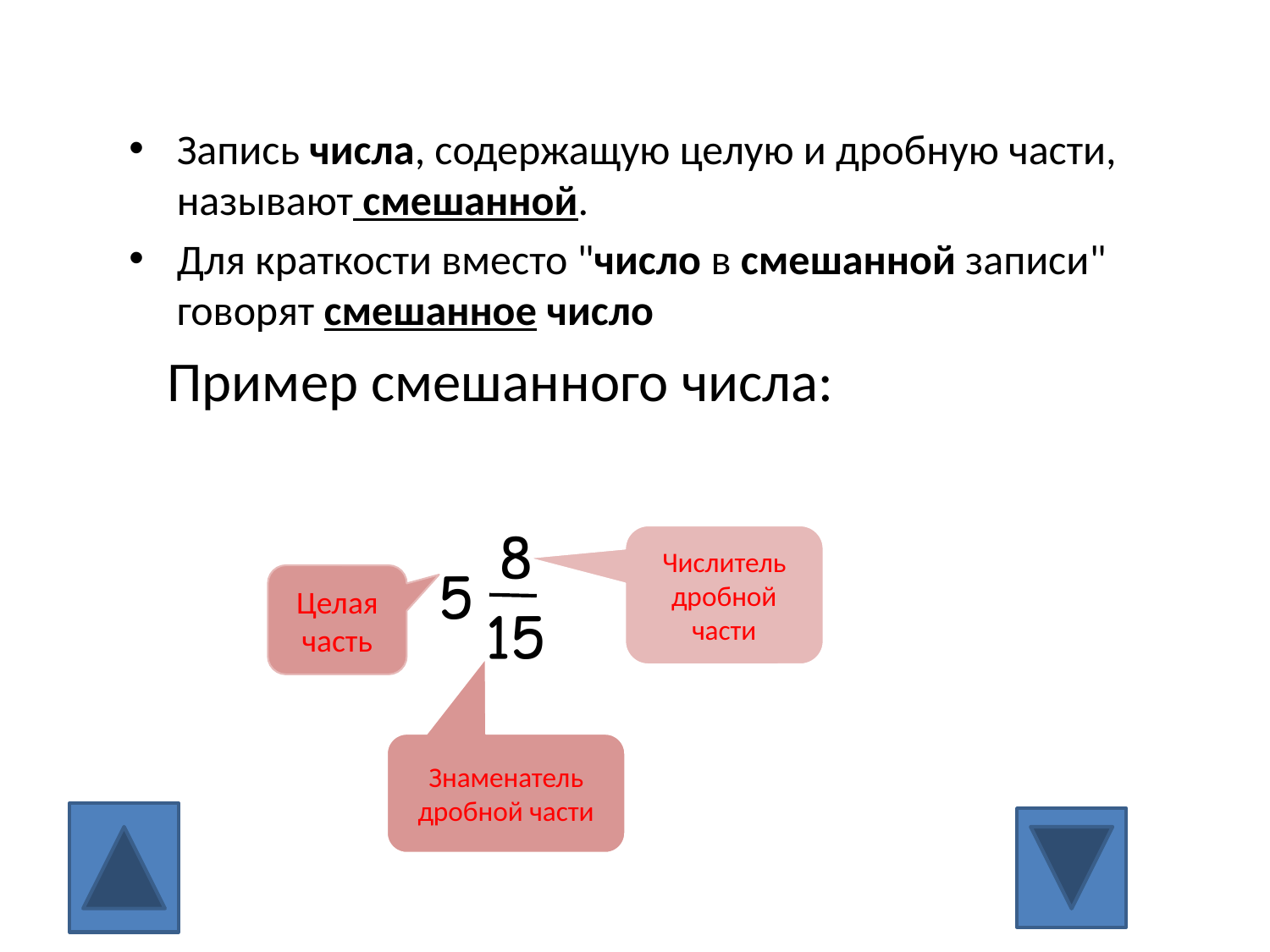

Запись числа, содержащую целую и дробную части, называют смешанной.
Для краткости вместо "число в смешанной записи" говорят смешанное число
   Пример смешанного числа:
 8
5
15
Числитель дробной части
Целая часть
Знаменатель дробной части